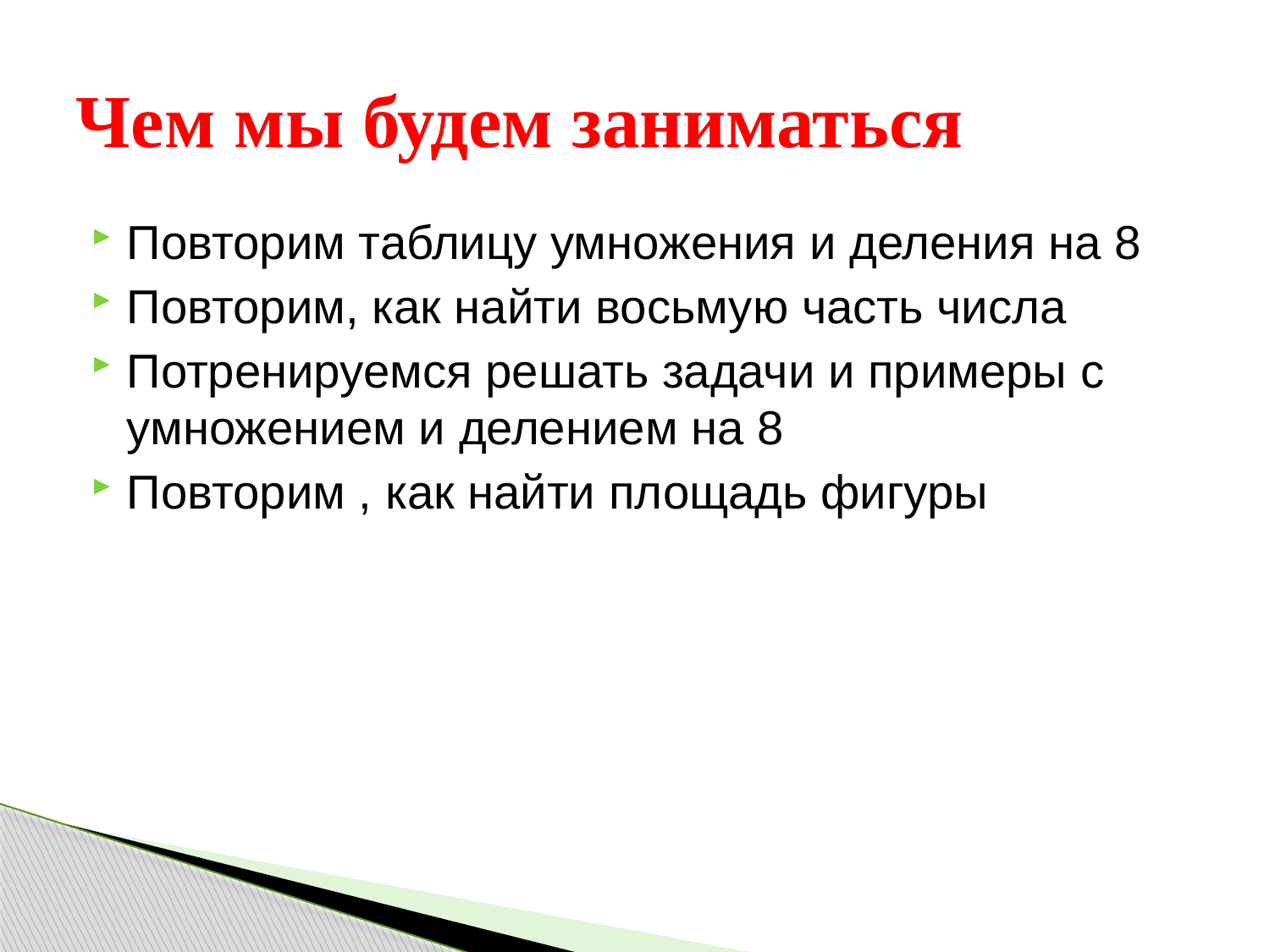

# Чем мы будем заниматься
Повторим таблицу умножения и деления на 8
Повторим, как найти восьмую часть числа
Потренируемся решать задачи и примеры с умножением и делением на 8
Повторим , как найти площадь фигуры